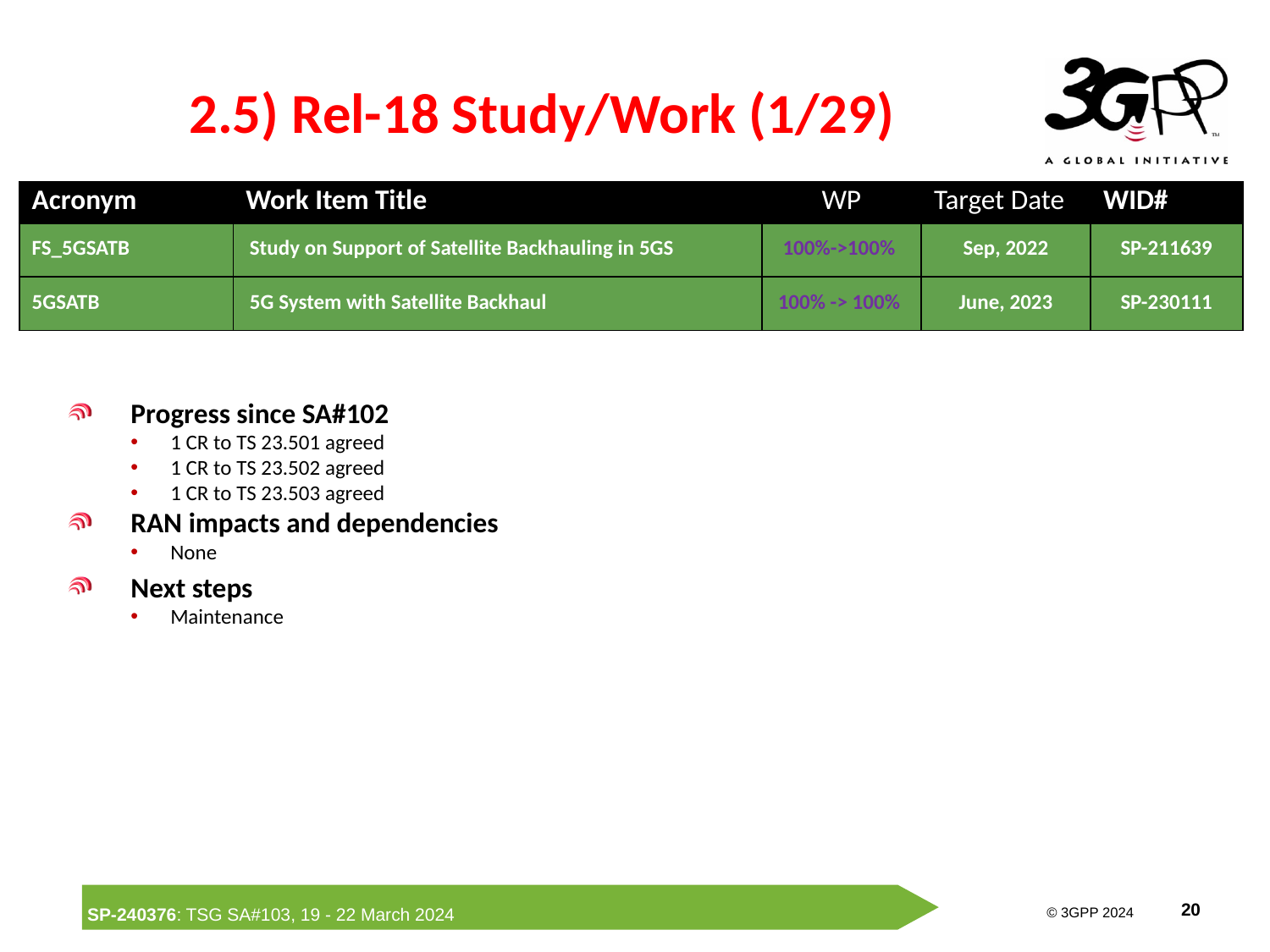

# 2.5) Rel-18 Study/Work (1/29)
| Acronym | Work Item Title | WP | Target Date | WID# |
| --- | --- | --- | --- | --- |
| FS\_5GSATB | Study on Support of Satellite Backhauling in 5GS | 100%->100% | Sep, 2022 | SP-211639 |
| 5GSATB | 5G System with Satellite Backhaul | 100% -> 100% | June, 2023 | SP-230111 |
Progress since SA#102
1 CR to TS 23.501 agreed
1 CR to TS 23.502 agreed
1 CR to TS 23.503 agreed
RAN impacts and dependencies
None
Next steps
Maintenance